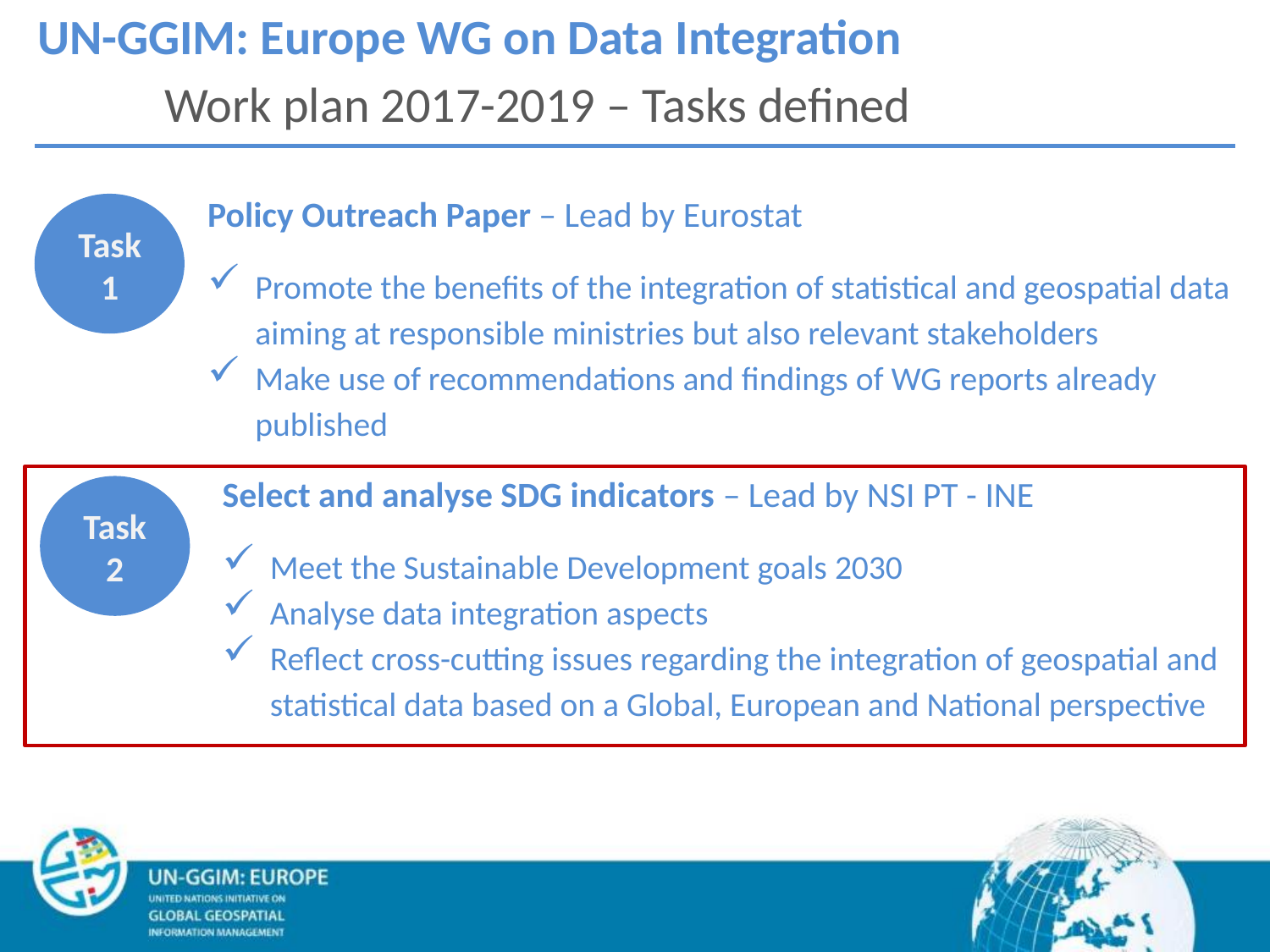

UN-GGIM: Europe WG on Data Integration
	Work plan 2017-2019 – Tasks defined
Policy Outreach Paper – Lead by Eurostat

Promote the benefits of the integration of statistical and geospatial data aiming at responsible ministries but also relevant stakeholders
Make use of recommendations and findings of WG reports already published

Task
1

Select and analyse SDG indicators – Lead by NSI PT - INE

Meet the Sustainable Development goals 2030
Analyse data integration aspects
Reflect cross-cutting issues regarding the integration of geospatial and statistical data based on a Global, European and National perspective

Task
2